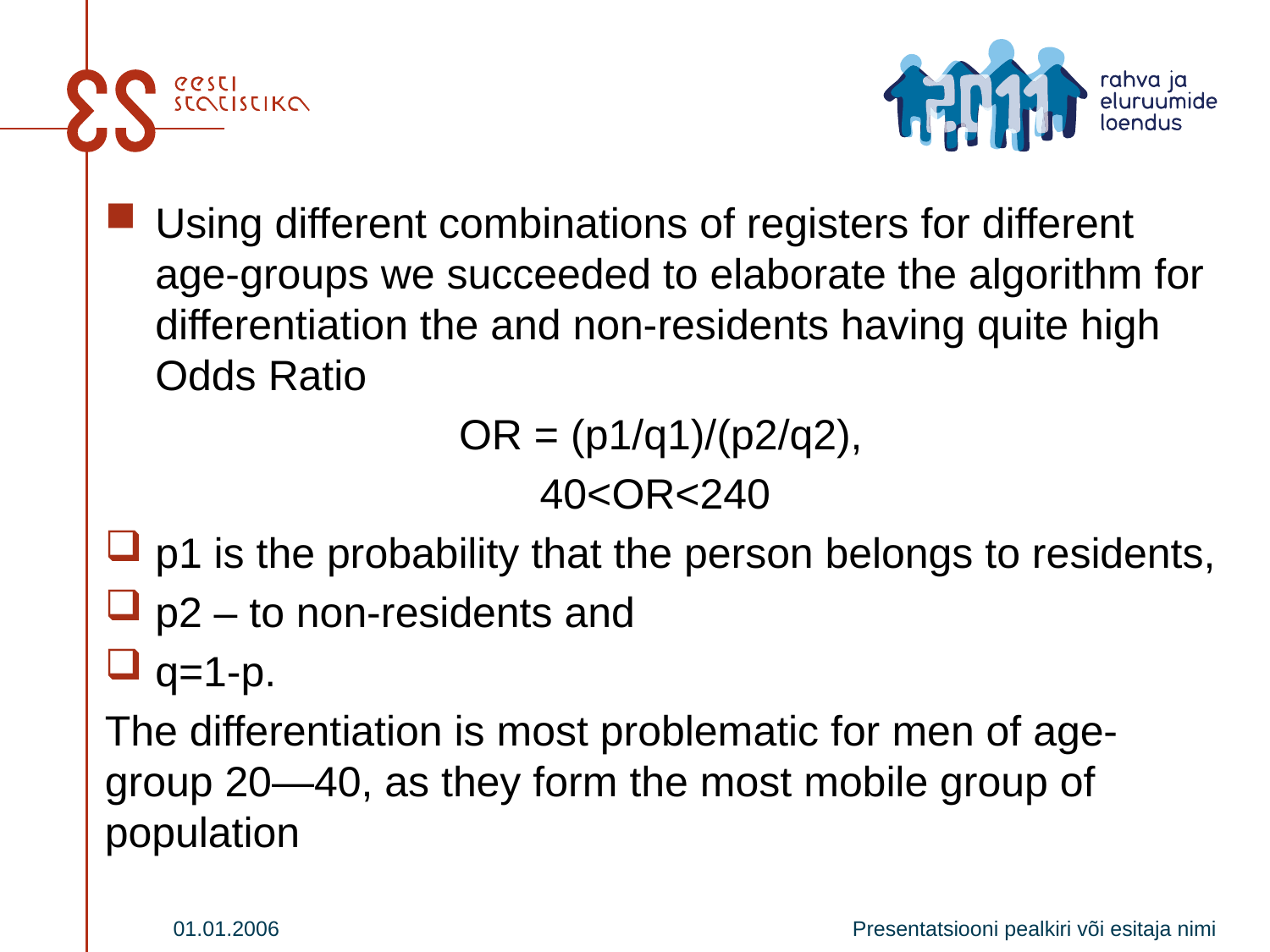

#
Using different combinations of registers for different age-groups we succeeded to elaborate the algorithm for differentiation the and non-residents having quite high Odds Ratio
OR = (p1/q1)/(p2/q2),
40<OR<240
p1 is the probability that the person belongs to residents,
p2 – to non-residents and
q=1-p.
The differentiation is most problematic for men of age-group 20—40, as they form the most mobile group of population
01.01.2006